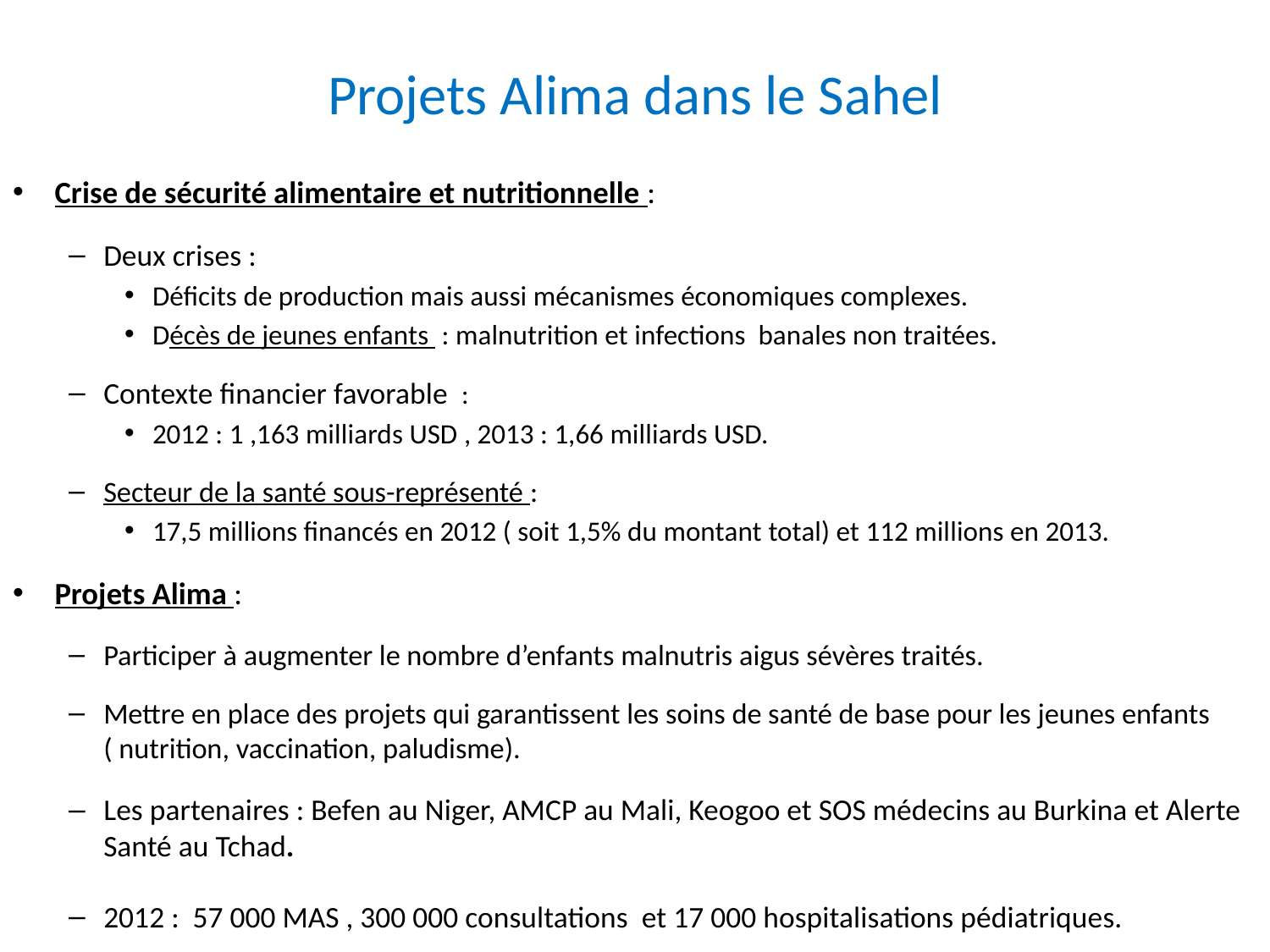

# Projets Alima dans le Sahel
Crise de sécurité alimentaire et nutritionnelle :

Deux crises :
Déficits de production mais aussi mécanismes économiques complexes.
Décès de jeunes enfants  : malnutrition et infections  banales non traitées.

Contexte financier favorable  :
2012 : 1 ,163 milliards USD , 2013 : 1,66 milliards USD.

Secteur de la santé sous-représenté :
17,5 millions financés en 2012 ( soit 1,5% du montant total) et 112 millions en 2013.

Projets Alima :

Participer à augmenter le nombre d’enfants malnutris aigus sévères traités.

Mettre en place des projets qui garantissent les soins de santé de base pour les jeunes enfants ( nutrition, vaccination, paludisme).

Les partenaires : Befen au Niger, AMCP au Mali, Keogoo et SOS médecins au Burkina et Alerte Santé au Tchad.

2012 :  57 000 MAS , 300 000 consultations  et 17 000 hospitalisations pédiatriques.